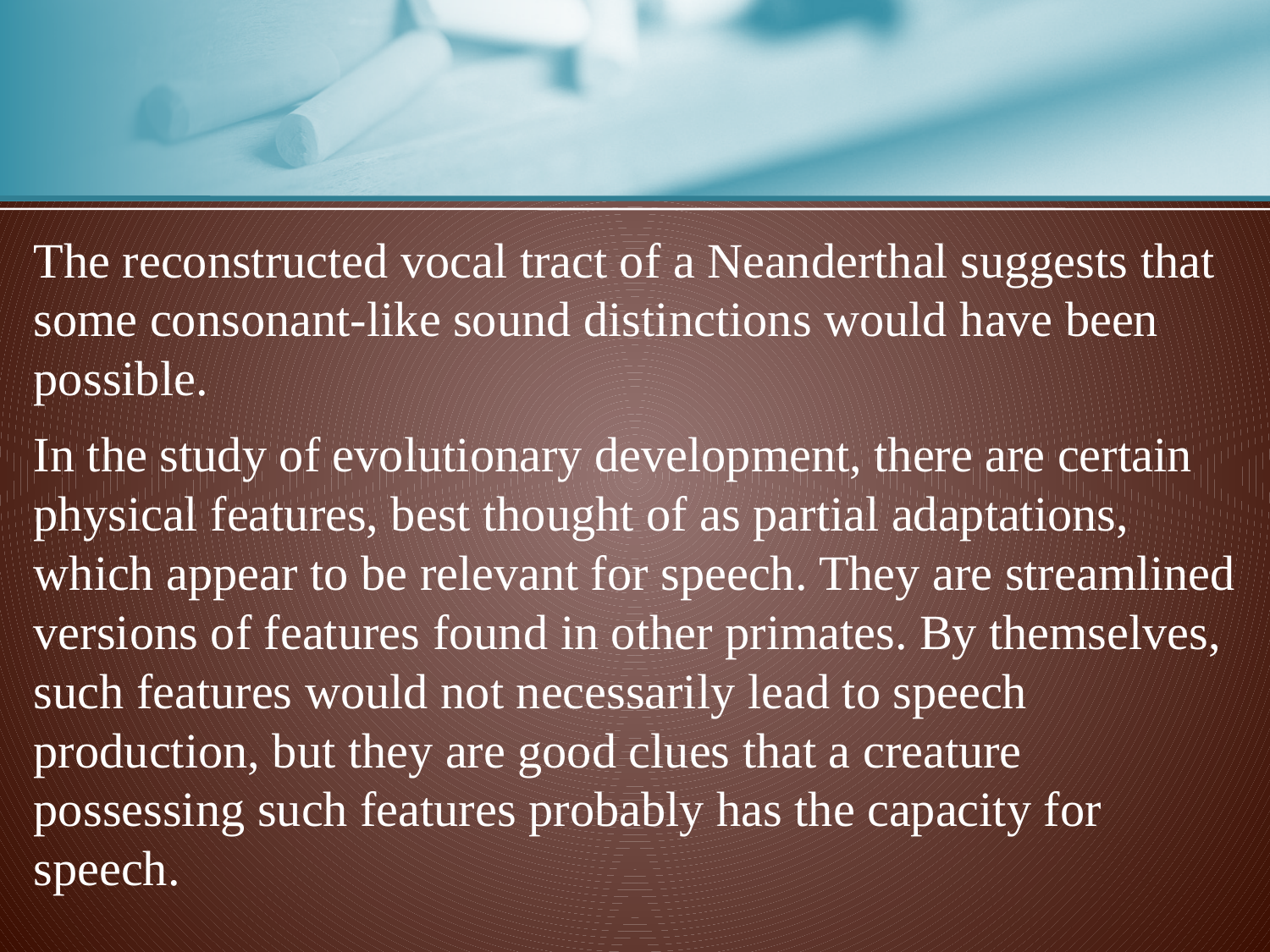

The reconstructed vocal tract of a Neanderthal suggests that some consonant-like sound distinctions would have been possible.
In the study of evolutionary development, there are certain physical features, best thought of as partial adaptations, which appear to be relevant for speech. They are streamlined versions of features found in other primates. By themselves, such features would not necessarily lead to speech production, but they are good clues that a creature possessing such features probably has the capacity for speech.